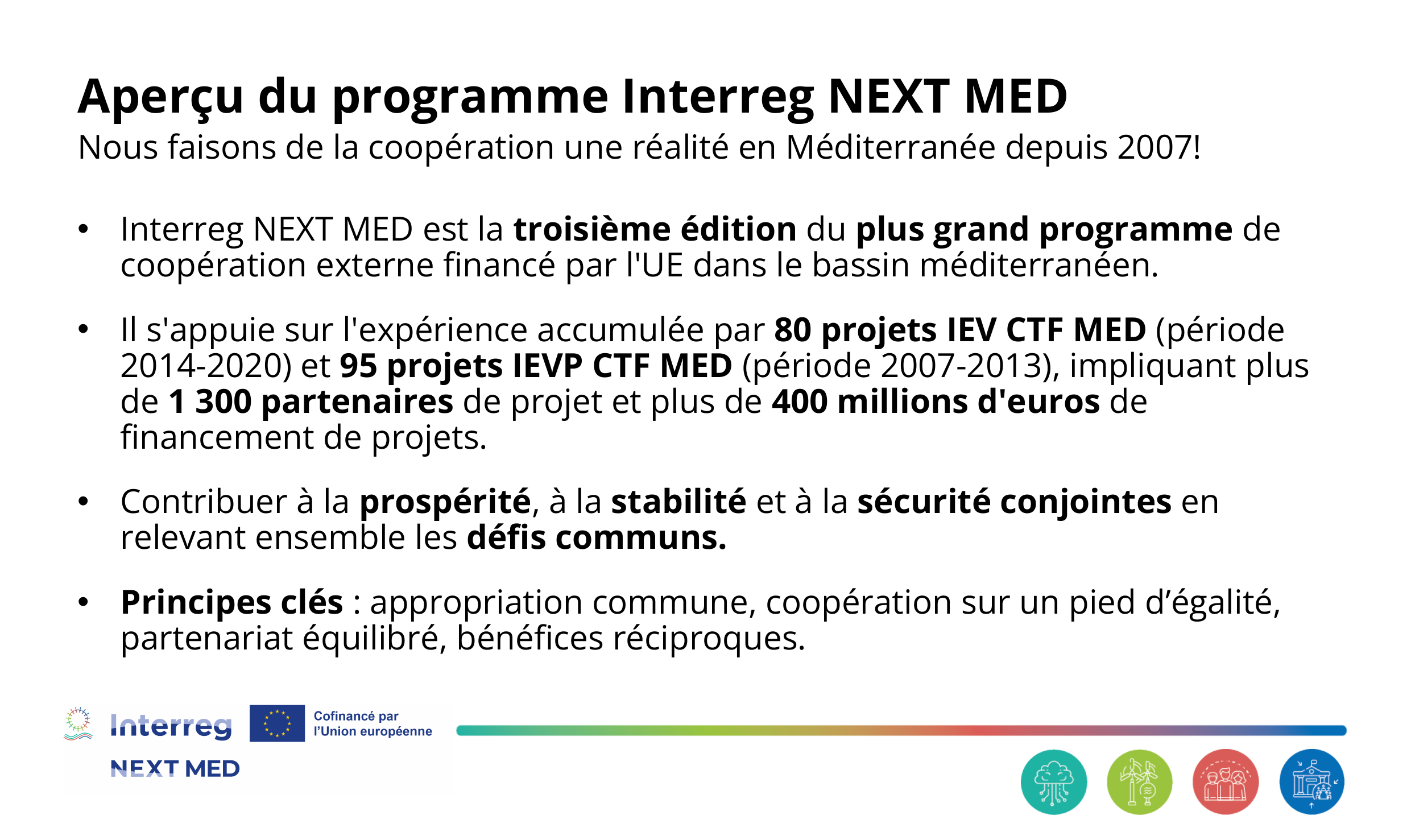

# Aperçu du programme Interreg NEXT MED
Nous faisons de la coopération une réalité en Méditerranée depuis 2007!
Interreg NEXT MED est la troisième édition du plus grand programme de coopération externe financé par l'UE dans le bassin méditerranéen.
Il s'appuie sur l'expérience accumulée par 80 projets IEV CTF MED (période 2014-2020) et 95 projets IEVP CTF MED (période 2007-2013), impliquant plus de 1 300 partenaires de projet et plus de 400 millions d'euros de financement de projets.
Contribuer à la prospérité, à la stabilité et à la sécurité conjointes en relevant ensemble les défis communs.
Principes clés : appropriation commune, coopération sur un pied d’égalité, partenariat équilibré, bénéfices réciproques.